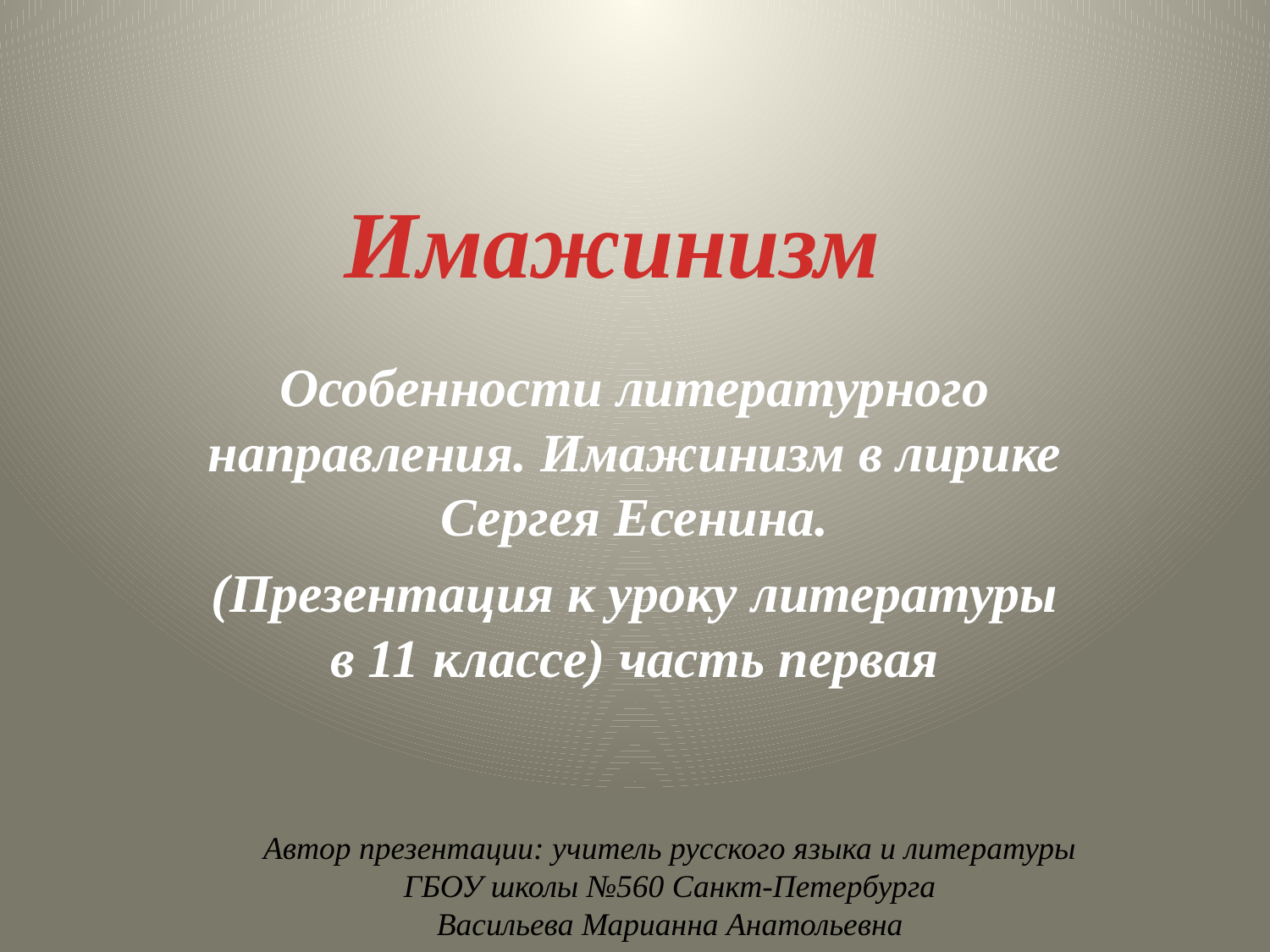

Имажинизм
Особенности литературного направления. Имажинизм в лирике Сергея Есенина.
(Презентация к уроку литературы в 11 классе) часть первая

Автор презентации: учитель русского языка и литературы ГБОУ школы №560 Санкт-Петербурга
Васильева Марианна Анатольевна